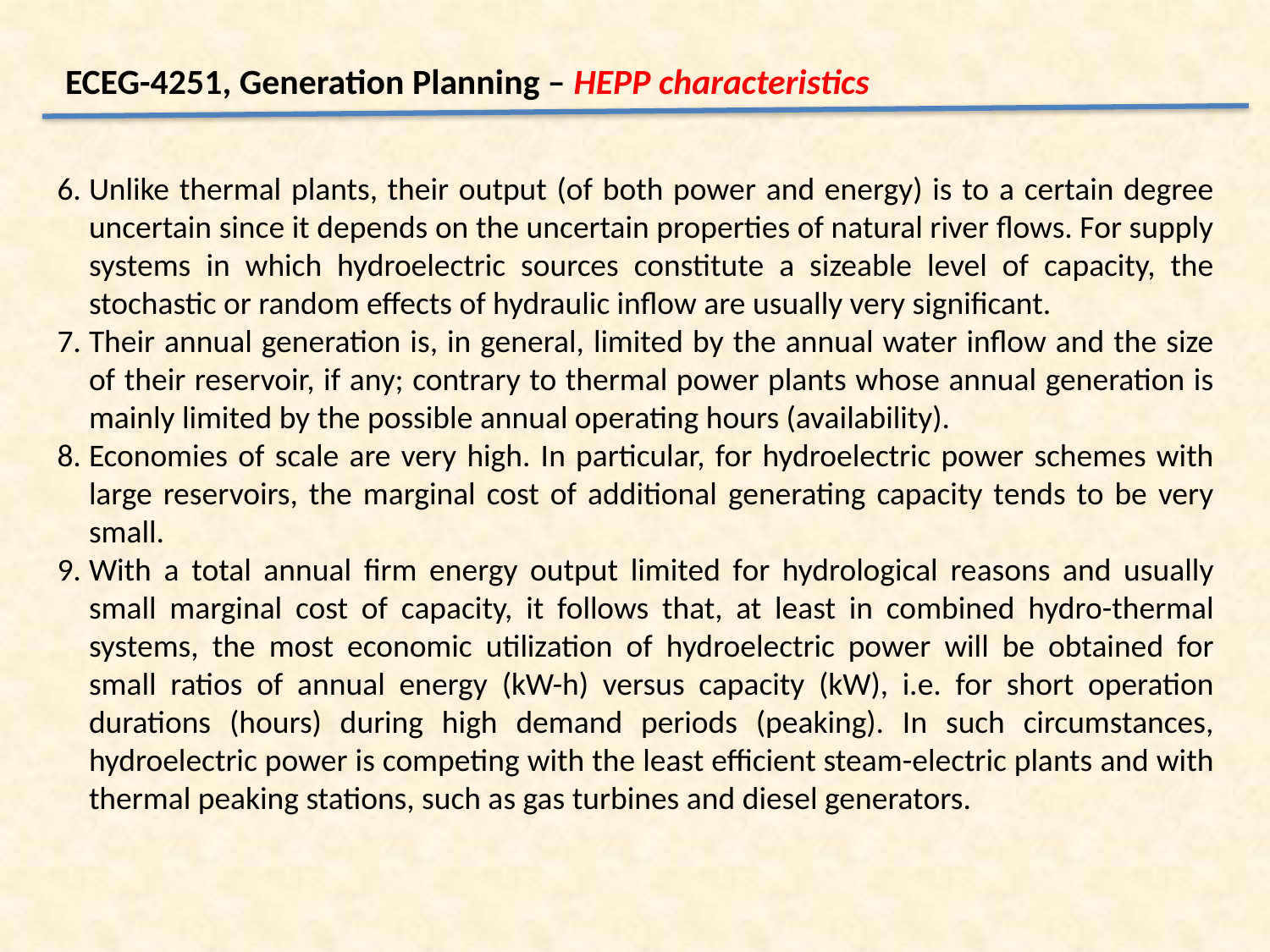

ECEG-4251, Generation Planning – HEPP characteristics
Unlike thermal plants, their output (of both power and energy) is to a certain degree uncertain since it depends on the uncertain properties of natural river flows. For supply systems in which hydroelectric sources constitute a sizeable level of capacity, the stochastic or random effects of hydraulic inflow are usually very significant.
Their annual generation is, in general, limited by the annual water inflow and the size of their reservoir, if any; contrary to thermal power plants whose annual generation is mainly limited by the possible annual operating hours (availability).
Economies of scale are very high. In particular, for hydroelectric power schemes with large reservoirs, the marginal cost of additional generating capacity tends to be very small.
With a total annual firm energy output limited for hydrological reasons and usually small marginal cost of capacity, it follows that, at least in combined hydro-thermal systems, the most economic utilization of hydroelectric power will be obtained for small ratios of annual energy (kW-h) versus capacity (kW), i.e. for short operation durations (hours) during high demand periods (peaking). In such circumstances, hydroelectric power is competing with the least efficient steam-electric plants and with thermal peaking stations, such as gas turbines and diesel generators.